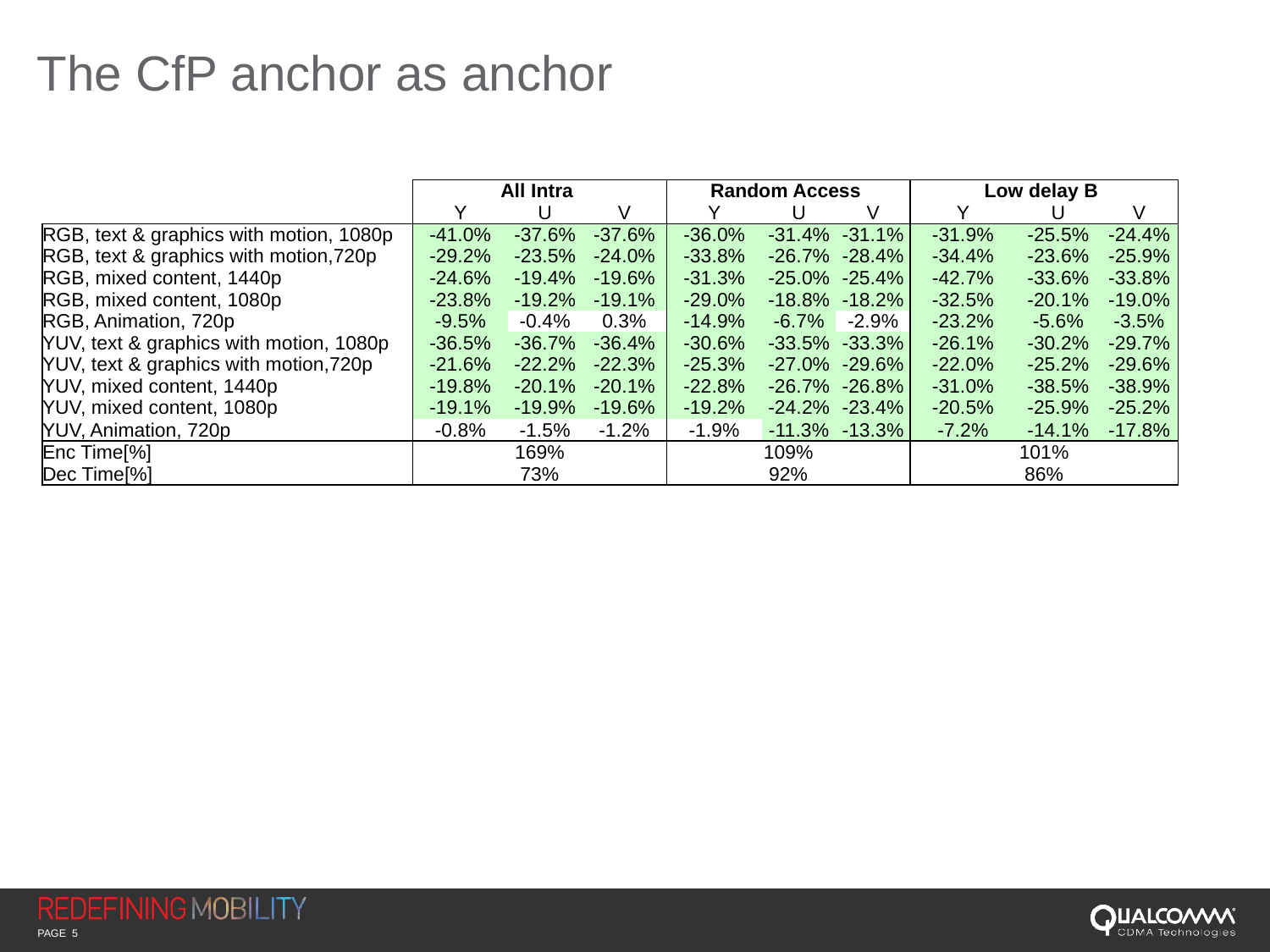

# The CfP anchor as anchor
|  | All Intra |  |  | Random Access |  |  | Low delay B |  |  |
| --- | --- | --- | --- | --- | --- | --- | --- | --- | --- |
|  | Y | U | V | Y | U | V | Y | U | V |
| RGB, text & graphics with motion, 1080p | -41.0% | -37.6% | -37.6% | -36.0% | -31.4% | -31.1% | -31.9% | -25.5% | -24.4% |
| RGB, text & graphics with motion,720p | -29.2% | -23.5% | -24.0% | -33.8% | -26.7% | -28.4% | -34.4% | -23.6% | -25.9% |
| RGB, mixed content, 1440p | -24.6% | -19.4% | -19.6% | -31.3% | -25.0% | -25.4% | -42.7% | -33.6% | -33.8% |
| RGB, mixed content, 1080p | -23.8% | -19.2% | -19.1% | -29.0% | -18.8% | -18.2% | -32.5% | -20.1% | -19.0% |
| RGB, Animation, 720p | -9.5% | -0.4% | 0.3% | -14.9% | -6.7% | -2.9% | -23.2% | -5.6% | -3.5% |
| YUV, text & graphics with motion, 1080p | -36.5% | -36.7% | -36.4% | -30.6% | -33.5% | -33.3% | -26.1% | -30.2% | -29.7% |
| YUV, text & graphics with motion,720p | -21.6% | -22.2% | -22.3% | -25.3% | -27.0% | -29.6% | -22.0% | -25.2% | -29.6% |
| YUV, mixed content, 1440p | -19.8% | -20.1% | -20.1% | -22.8% | -26.7% | -26.8% | -31.0% | -38.5% | -38.9% |
| YUV, mixed content, 1080p | -19.1% | -19.9% | -19.6% | -19.2% | -24.2% | -23.4% | -20.5% | -25.9% | -25.2% |
| YUV, Animation, 720p | -0.8% | -1.5% | -1.2% | -1.9% | -11.3% | -13.3% | -7.2% | -14.1% | -17.8% |
| Enc Time[%] | 169% |  |  | 109% |  |  | 101% |  |  |
| Dec Time[%] | 73% |  |  | 92% |  |  | 86% |  |  |